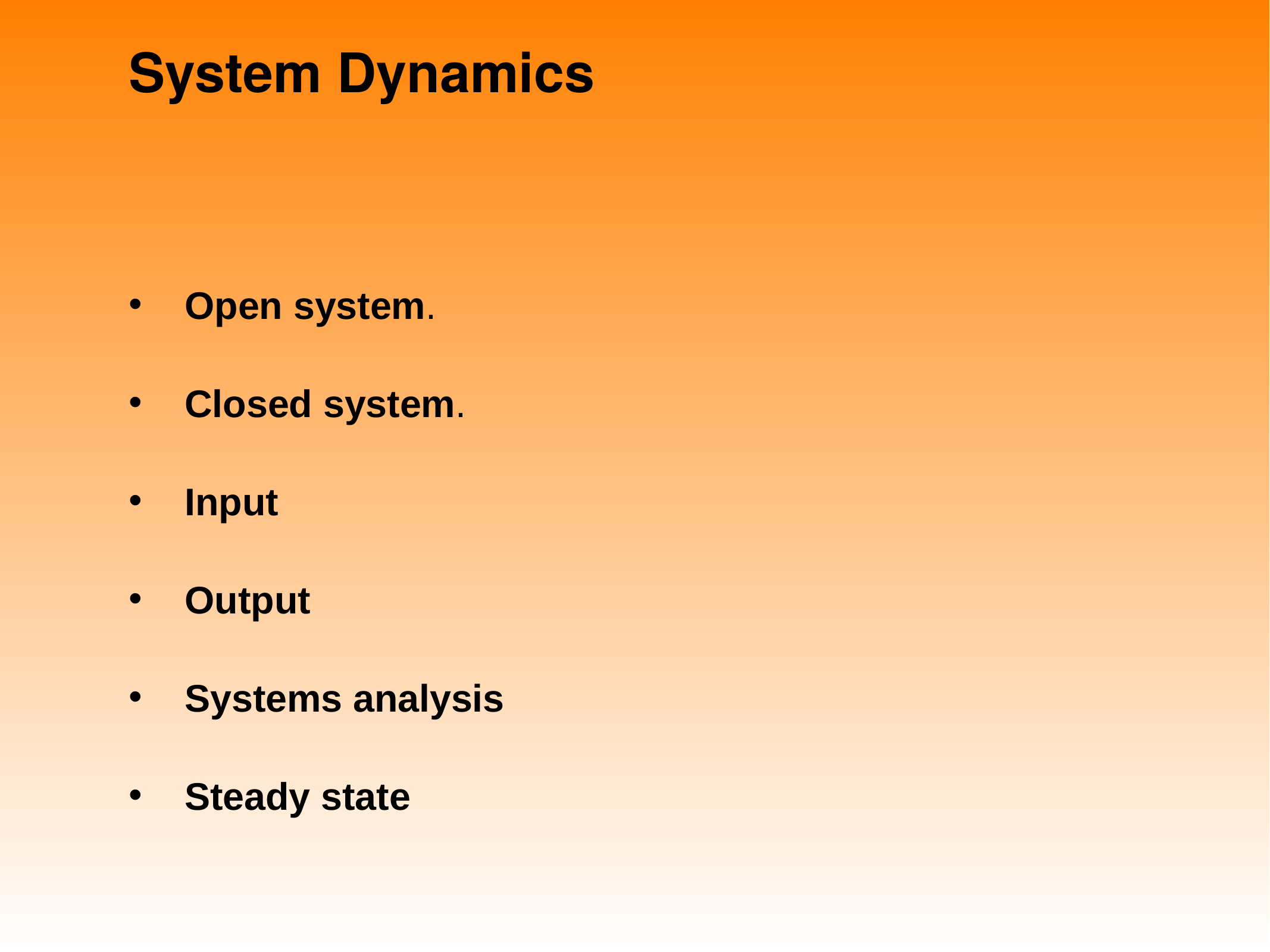

# System Dynamics
Open system.
Closed system.
Input
Output
Systems analysis
Steady state